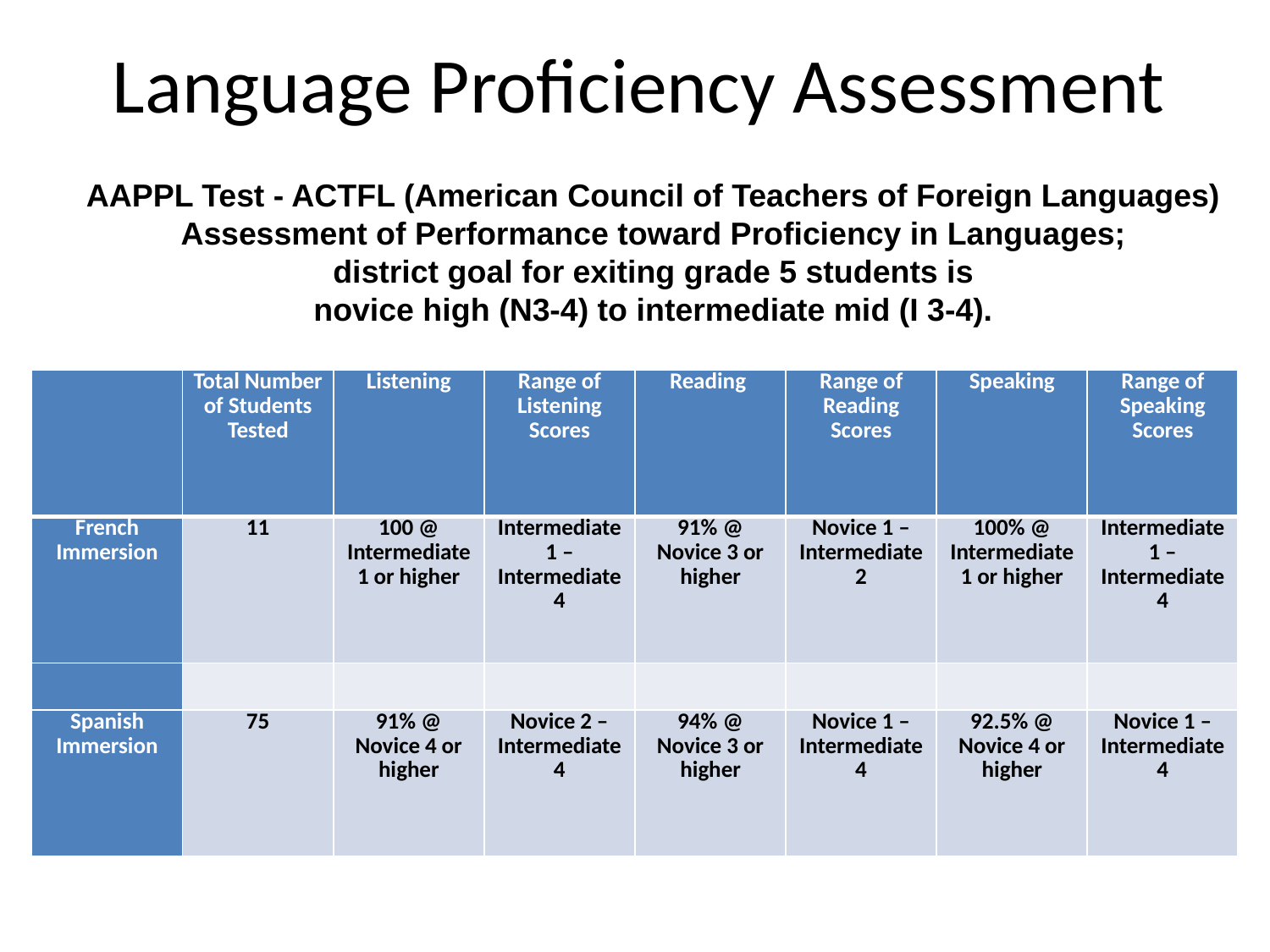

# Language Proficiency Assessment

AAPPL Test - ACTFL (American Council of Teachers of Foreign Languages)
Assessment of Performance toward Proficiency in Languages;
district goal for exiting grade 5 students is
novice high (N3-4) to intermediate mid (I 3-4).

|  | Total Number of Students Tested | Listening | Range of Listening Scores | Reading | Range of Reading Scores | Speaking | Range of Speaking Scores |
| --- | --- | --- | --- | --- | --- | --- | --- |
| French Immersion | 11 | 100 @ Intermediate 1 or higher | Intermediate 1 – Intermediate 4 | 91% @ Novice 3 or higher | Novice 1 – Intermediate 2 | 100% @ Intermediate 1 or higher | Intermediate 1 – Intermediate 4 |
|  |  |  |  |  |  |  |  |
| Spanish Immersion | 75 | 91% @ Novice 4 or higher | Novice 2 – Intermediate 4 | 94% @ Novice 3 or higher | Novice 1 – Intermediate 4 | 92.5% @ Novice 4 or higher | Novice 1 – Intermediate 4 |